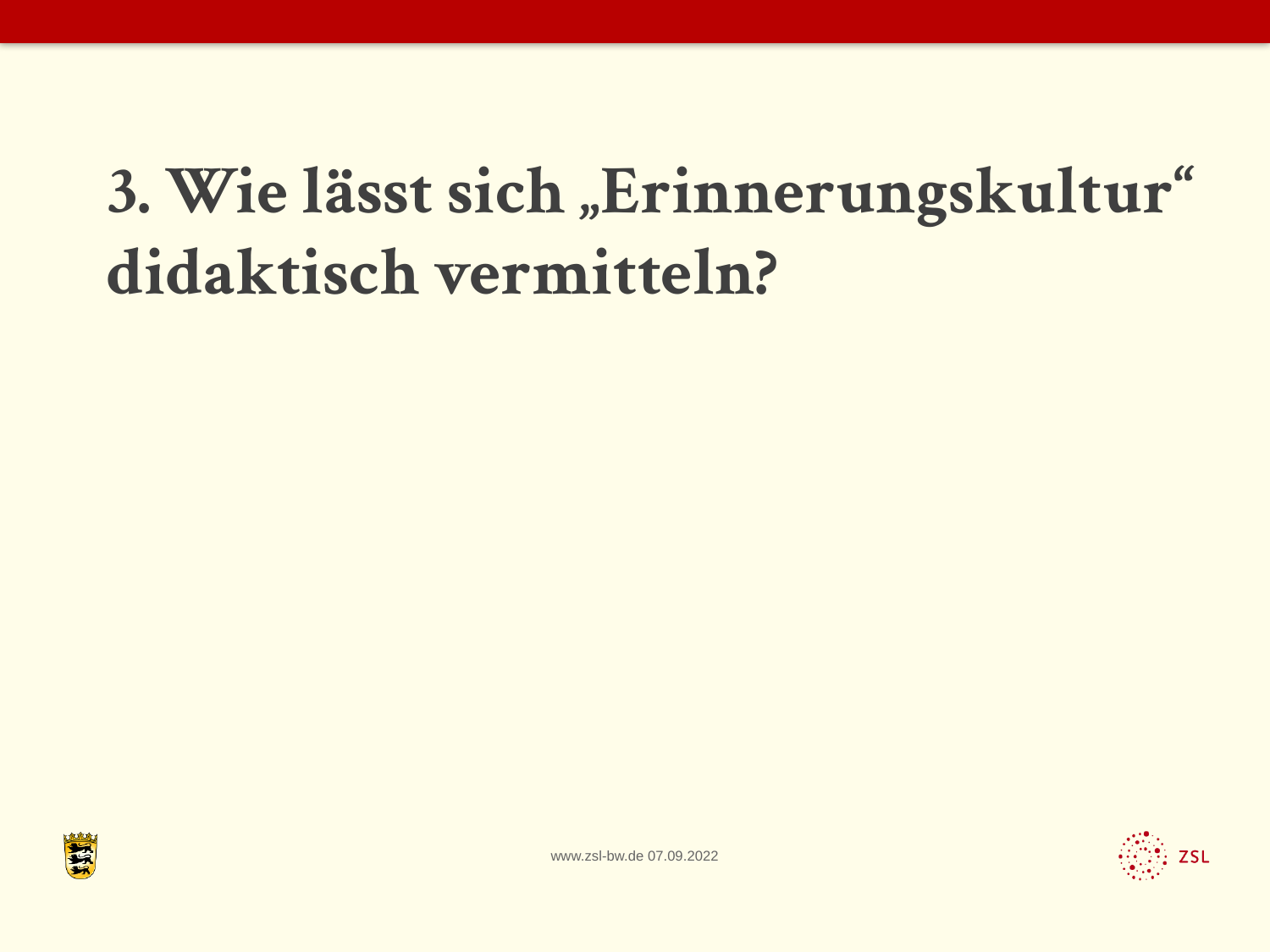

# 3. Wie lässt sich „Erinnerungskultur“ didaktisch vermitteln?